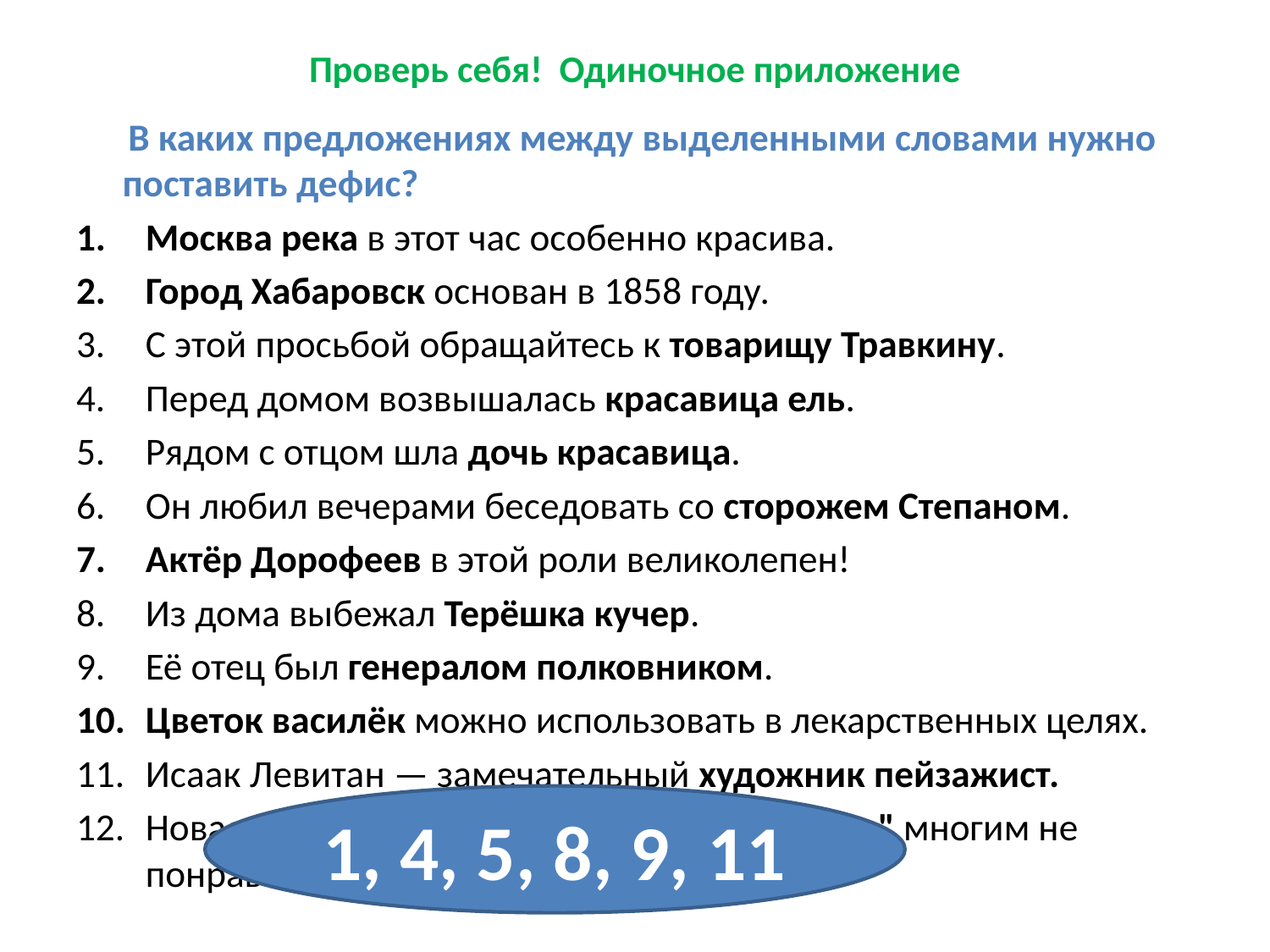

# Проверь себя!  Одиночное приложение
      В каких предложениях между выделенными словами нужно поставить дефис?
Москва река в этот час особенно красива.
Город Хабаровск основан в 1858 году.
С этой просьбой обращайтесь к товарищу Травкину.
Перед домом возвышалась красавица ель.
Рядом с отцом шла дочь красавица.
Он любил вечерами беседовать со сторожем Степаном.
Актёр Дорофеев в этой роли великолепен!
Из дома выбежал Терёшка кучер.
Её отец был генералом полковником.
Цветок василёк можно использовать в лекарственных целях.
Исаак Левитан — замечательный художник пейзажист.
Новая экранизация романа "Анна Каренина" многим не понравилась.
1, 4, 5, 8, 9, 11